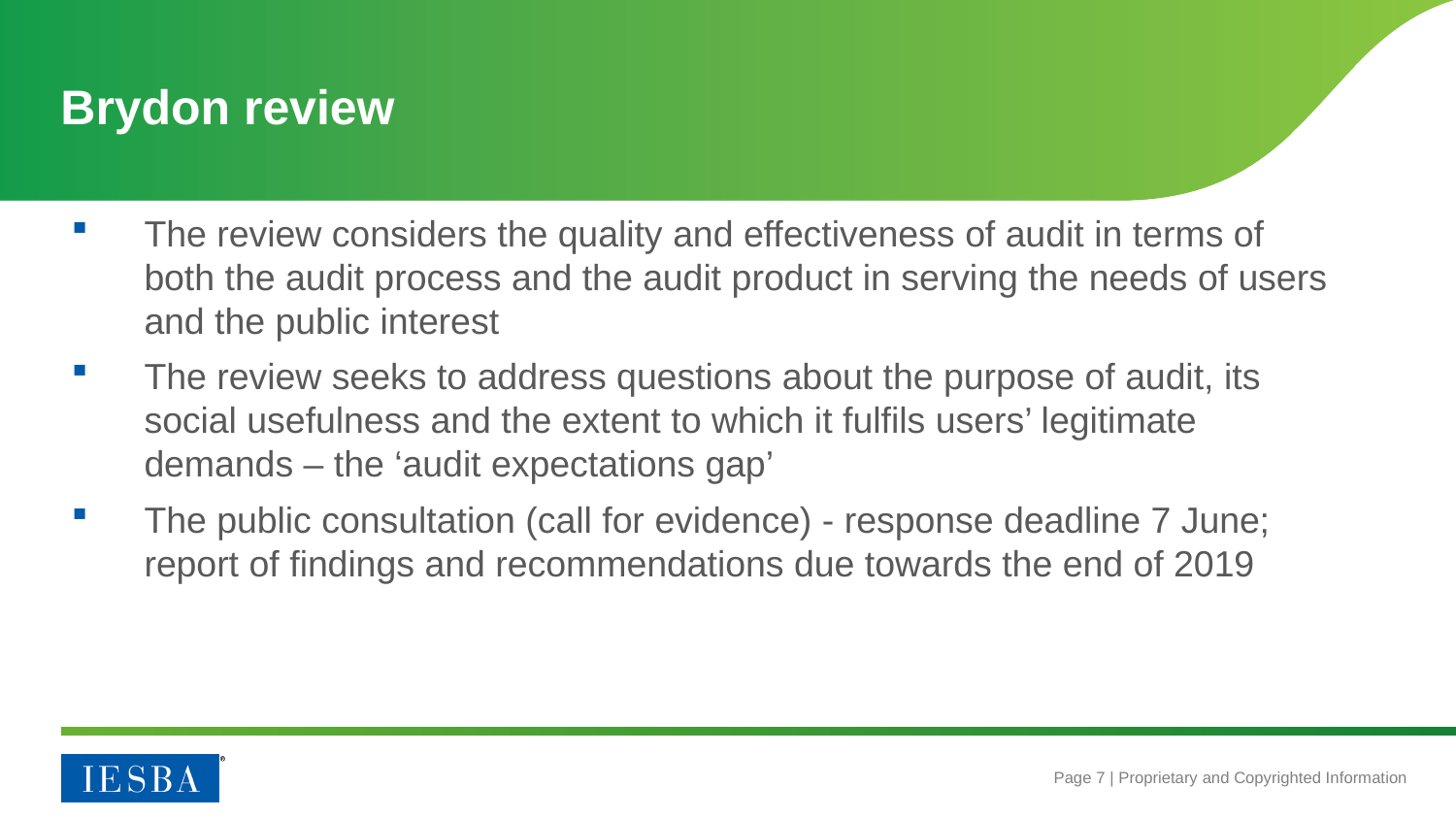

# Brydon review
The review considers the quality and effectiveness of audit in terms of both the audit process and the audit product in serving the needs of users and the public interest
The review seeks to address questions about the purpose of audit, its social usefulness and the extent to which it fulfils users’ legitimate demands – the ‘audit expectations gap’
The public consultation (call for evidence) - response deadline 7 June; report of findings and recommendations due towards the end of 2019